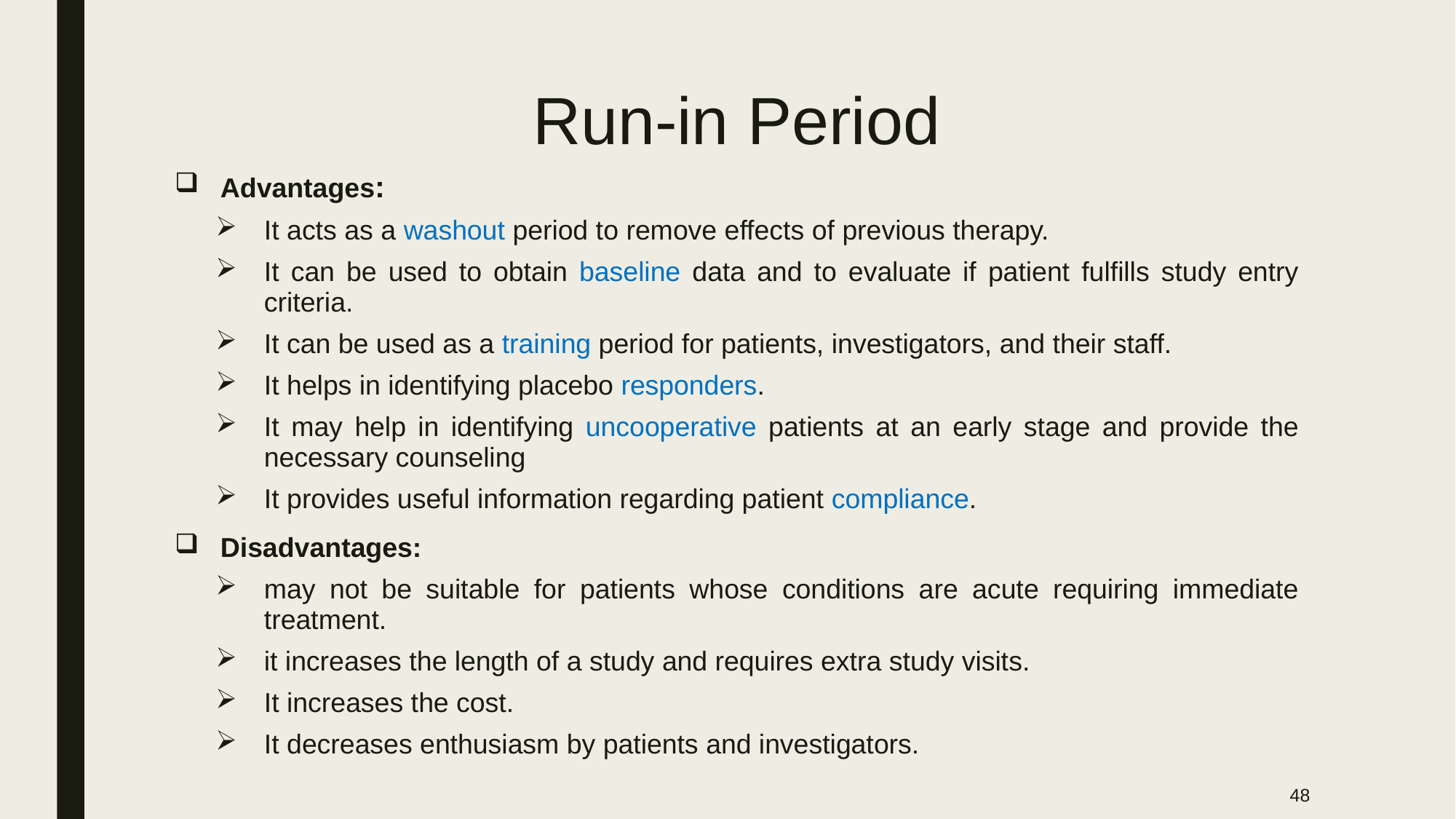

# Run-in Period
Advantages:
It acts as a washout period to remove effects of previous therapy.
It can be used to obtain baseline data and to evaluate if patient fulfills study entry criteria.
It can be used as a training period for patients, investigators, and their staff.
It helps in identifying placebo responders.
It may help in identifying uncooperative patients at an early stage and provide the necessary counseling
It provides useful information regarding patient compliance.
Disadvantages:
may not be suitable for patients whose conditions are acute requiring immediate treatment.
it increases the length of a study and requires extra study visits.
It increases the cost.
It decreases enthusiasm by patients and investigators.

48